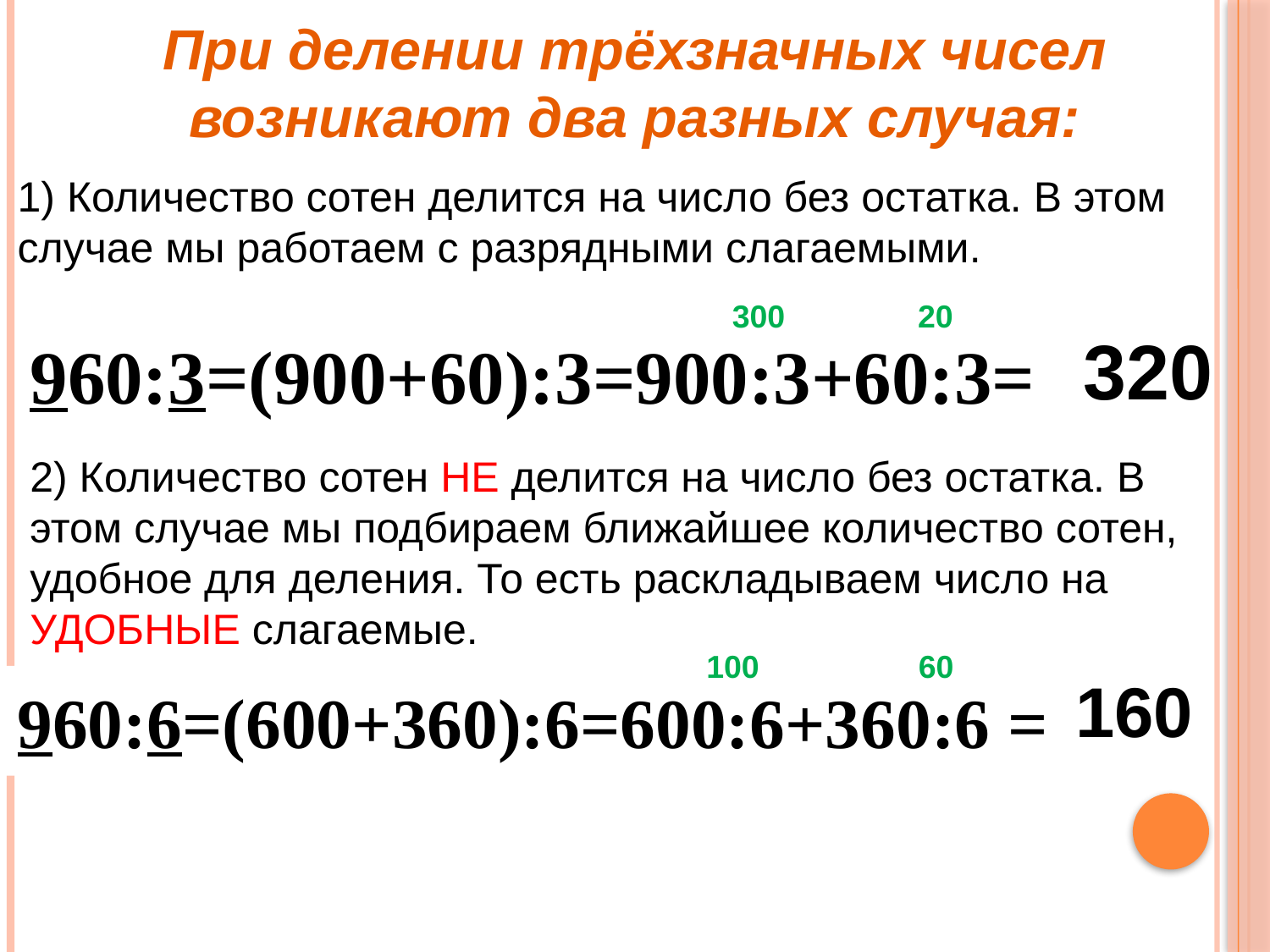

При делении трёхзначных чисел возникают два разных случая:
1) Количество сотен делится на число без остатка. В этом случае мы работаем с разрядными слагаемыми.
 300               20
320
960:3=(900+60):3=900:3+60:3=
2) Количество сотен НЕ делится на число без остатка. В этом случае мы подбираем ближайшее количество сотен, удобное для деления. То есть раскладываем число на УДОБНЫЕ слагаемые.
 100                  60
160
960:6=(600+360):6=600:6+360:6 =